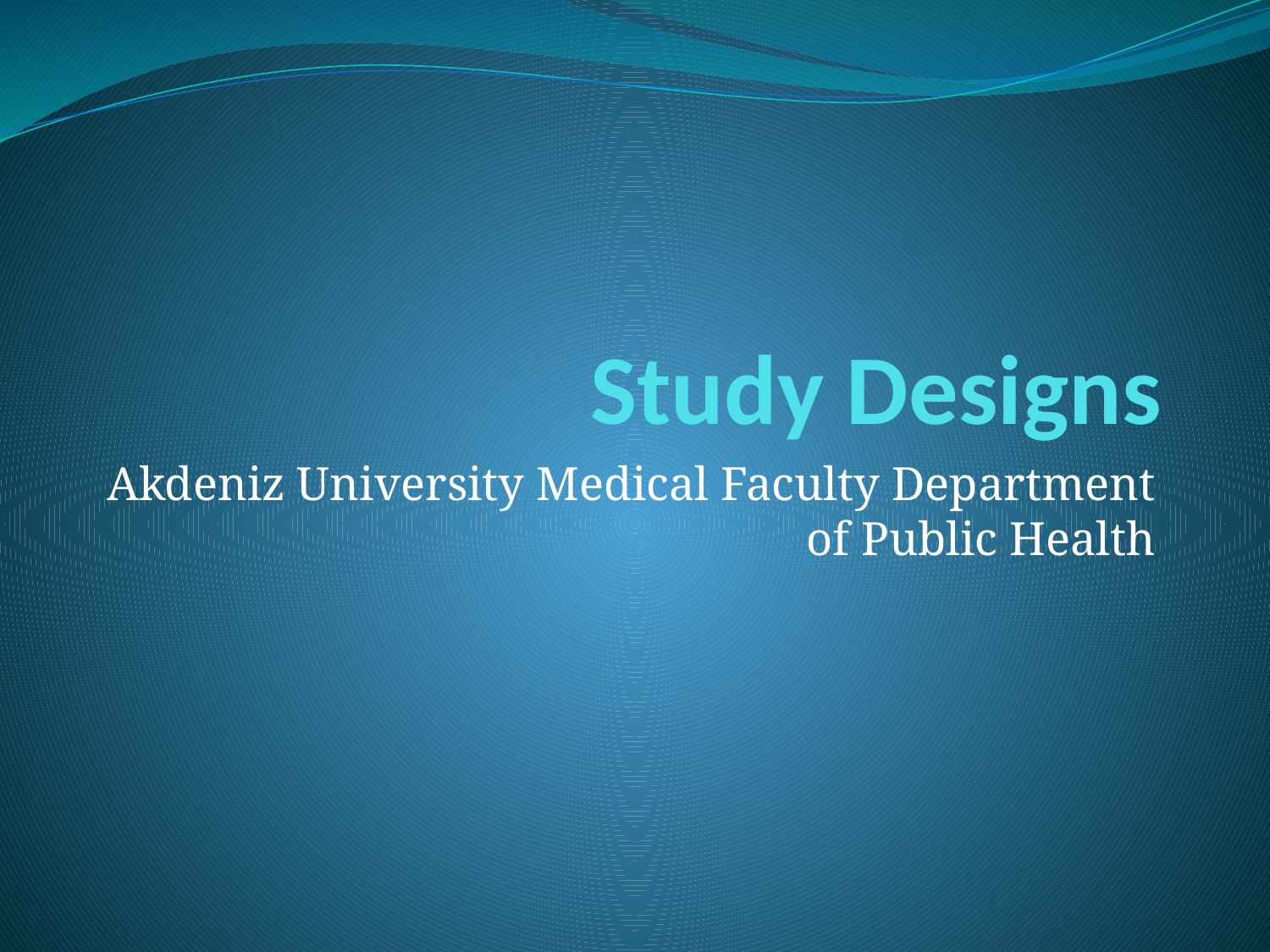

# Study Designs
Akdeniz University Medical Faculty Department of Public Health